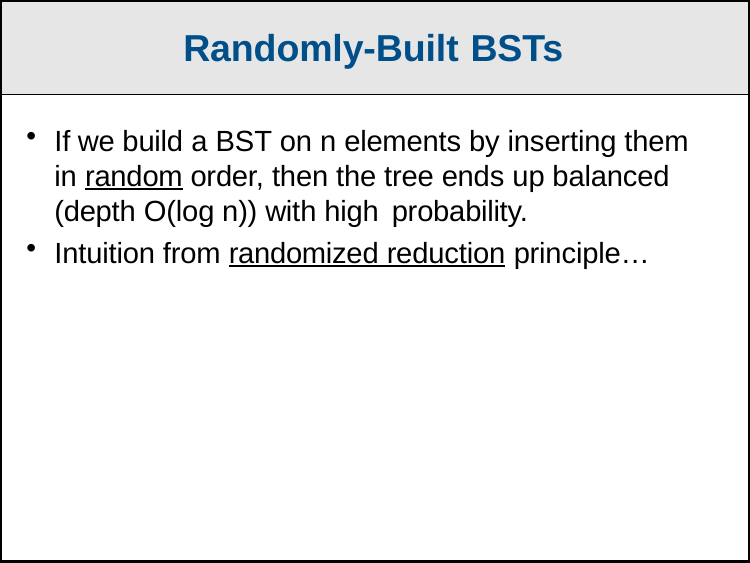

Randomly-Built BSTs
If we build a BST on n elements by inserting them  in random order, then the tree ends up balanced  (depth O(log n)) with high probability.
Intuition from randomized reduction principle…